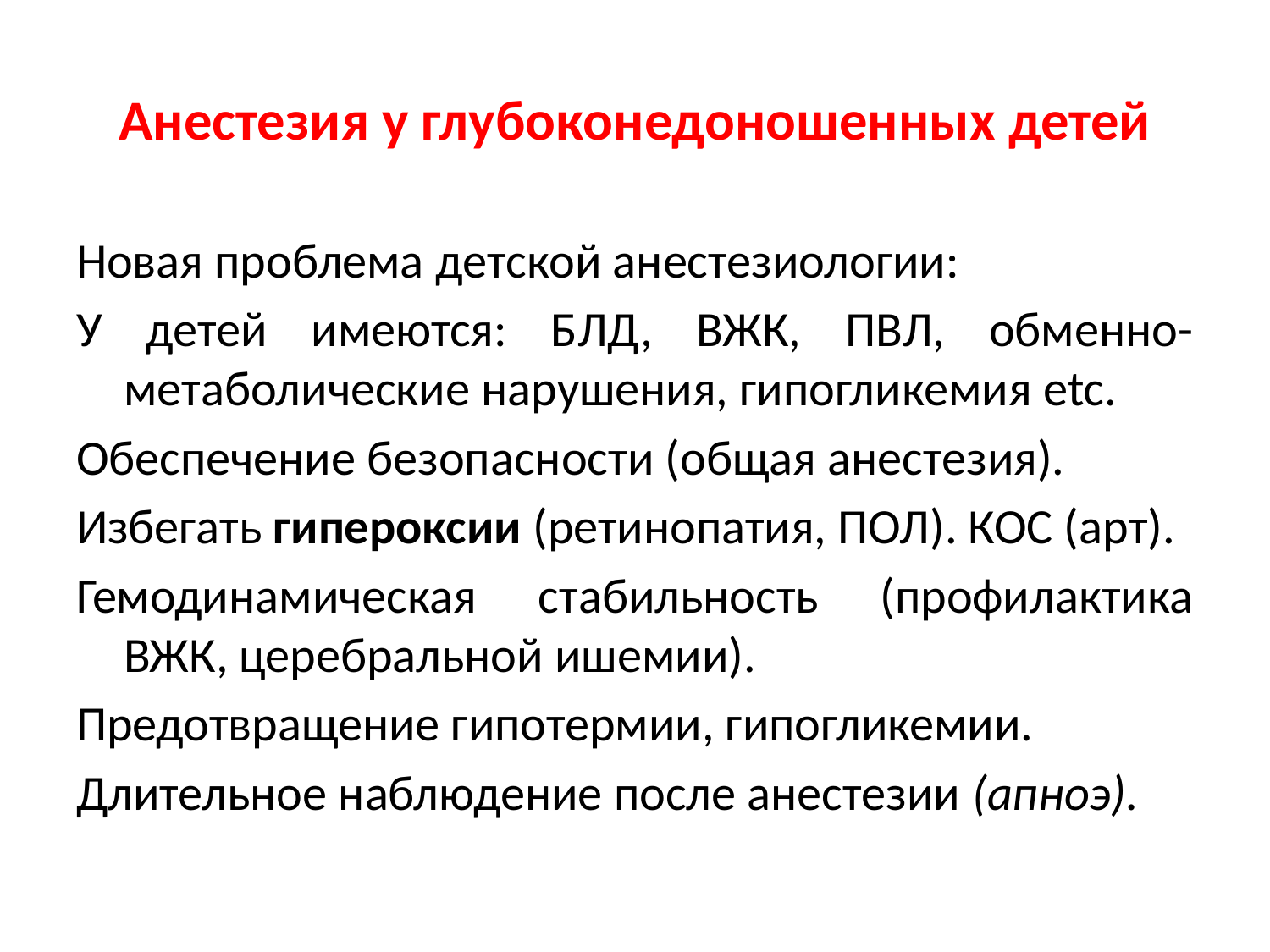

# Анестезия у глубоконедоношенных детей
Новая проблема детской анестезиологии:
У детей имеются: БЛД, ВЖК, ПВЛ, обменно-метаболические нарушения, гипогликемия etc.
Обеспечение безопасности (общая анестезия).
Избегать гипероксии (ретинопатия, ПОЛ). КОС (арт).
Гемодинамическая стабильность (профилактика ВЖК, церебральной ишемии).
Предотвращение гипотермии, гипогликемии.
Длительное наблюдение после анестезии (апноэ).